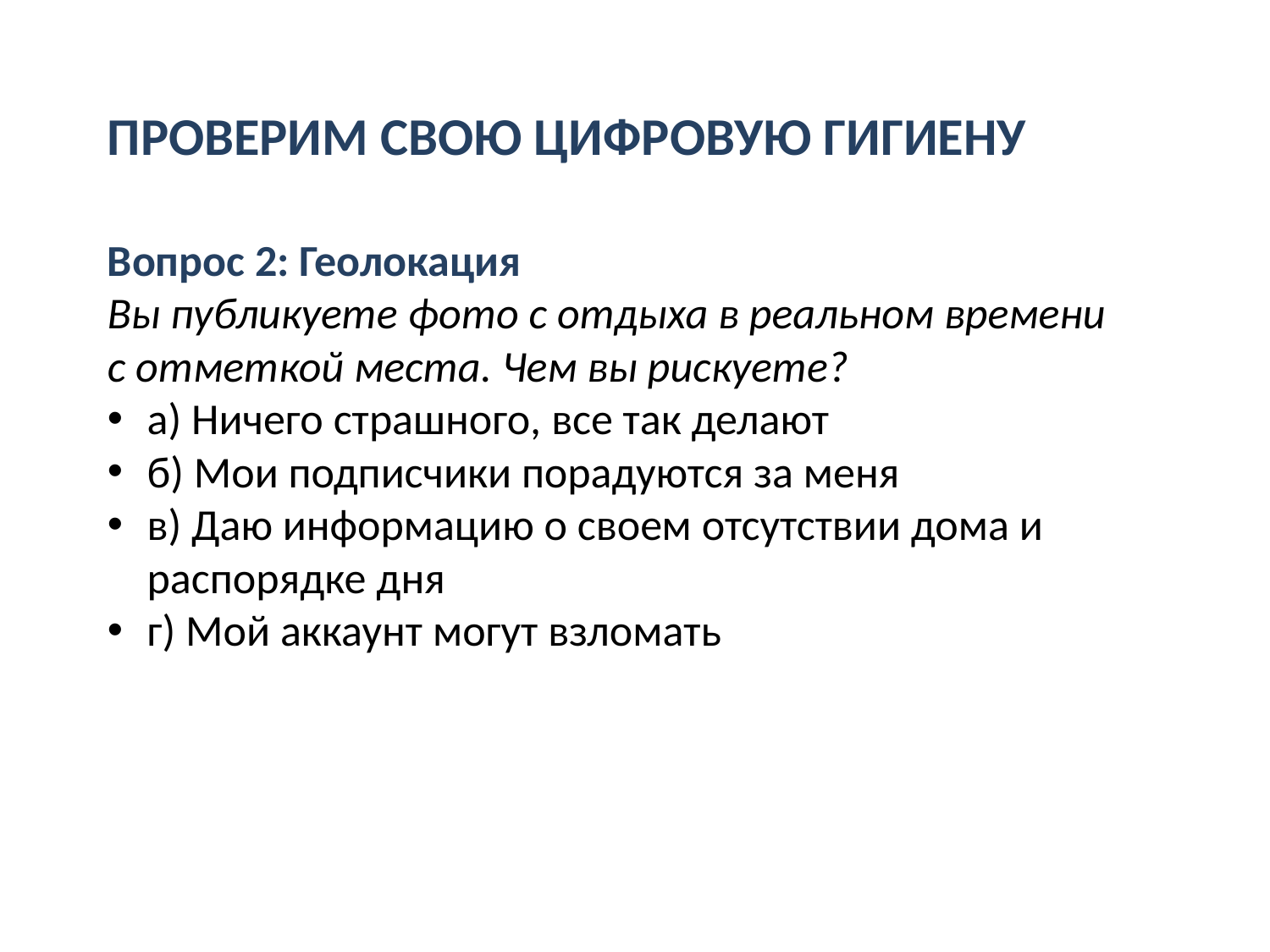

ПРОВЕРИМ СВОЮ ЦИФРОВУЮ ГИГИЕНУ
Вопрос 2: Геолокация
Вы публикуете фото с отдыха в реальном времени с отметкой места. Чем вы рискуете?
а) Ничего страшного, все так делают
б) Мои подписчики порадуются за меня
в) Даю информацию о своем отсутствии дома и распорядке дня
г) Мой аккаунт могут взломать